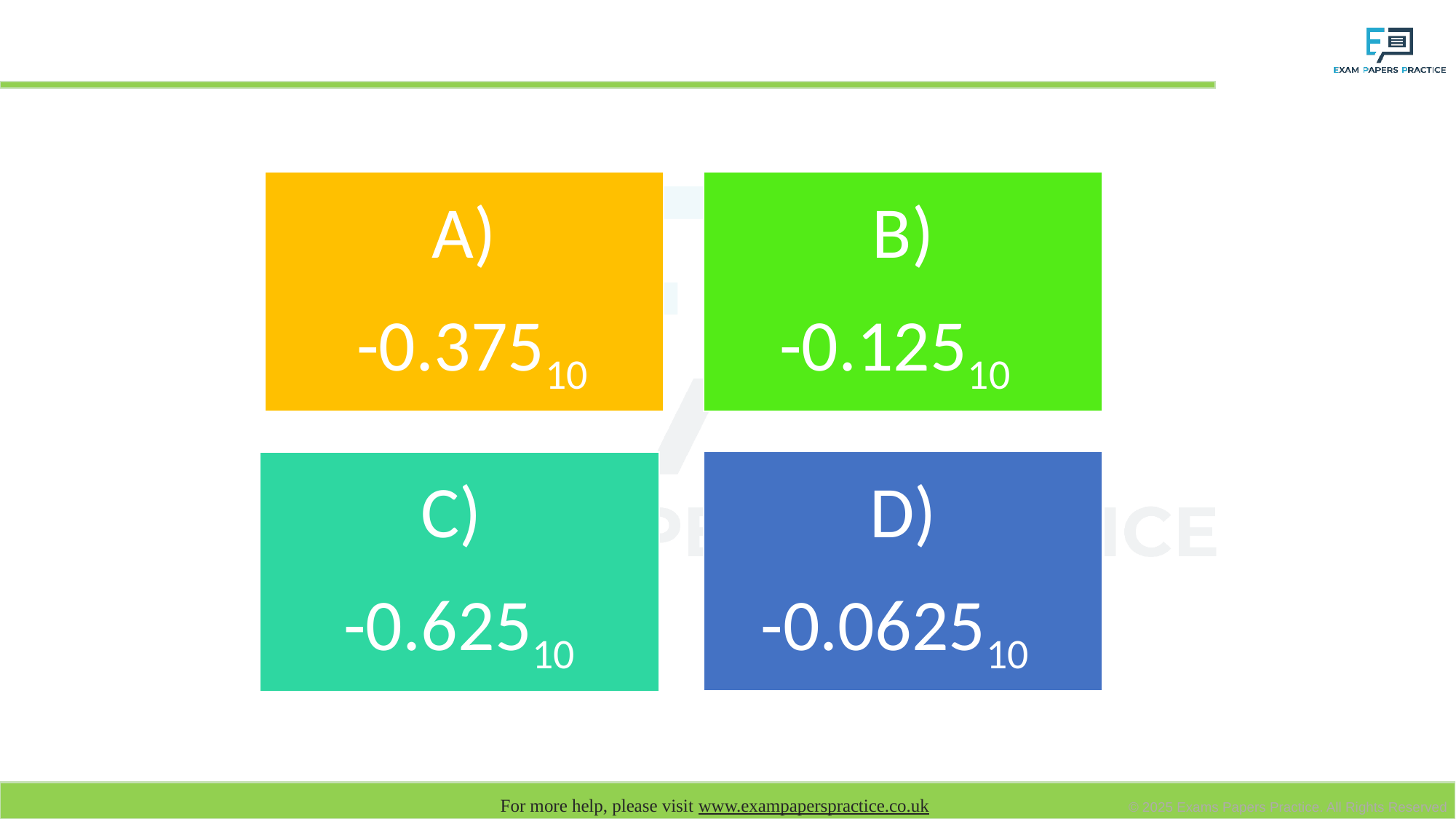

# What is the denary value for the floating point number 1.0100000 11112?
A)
 -0.37510
B)
-0.12510
C)
-0.62510
D)
-0.062510